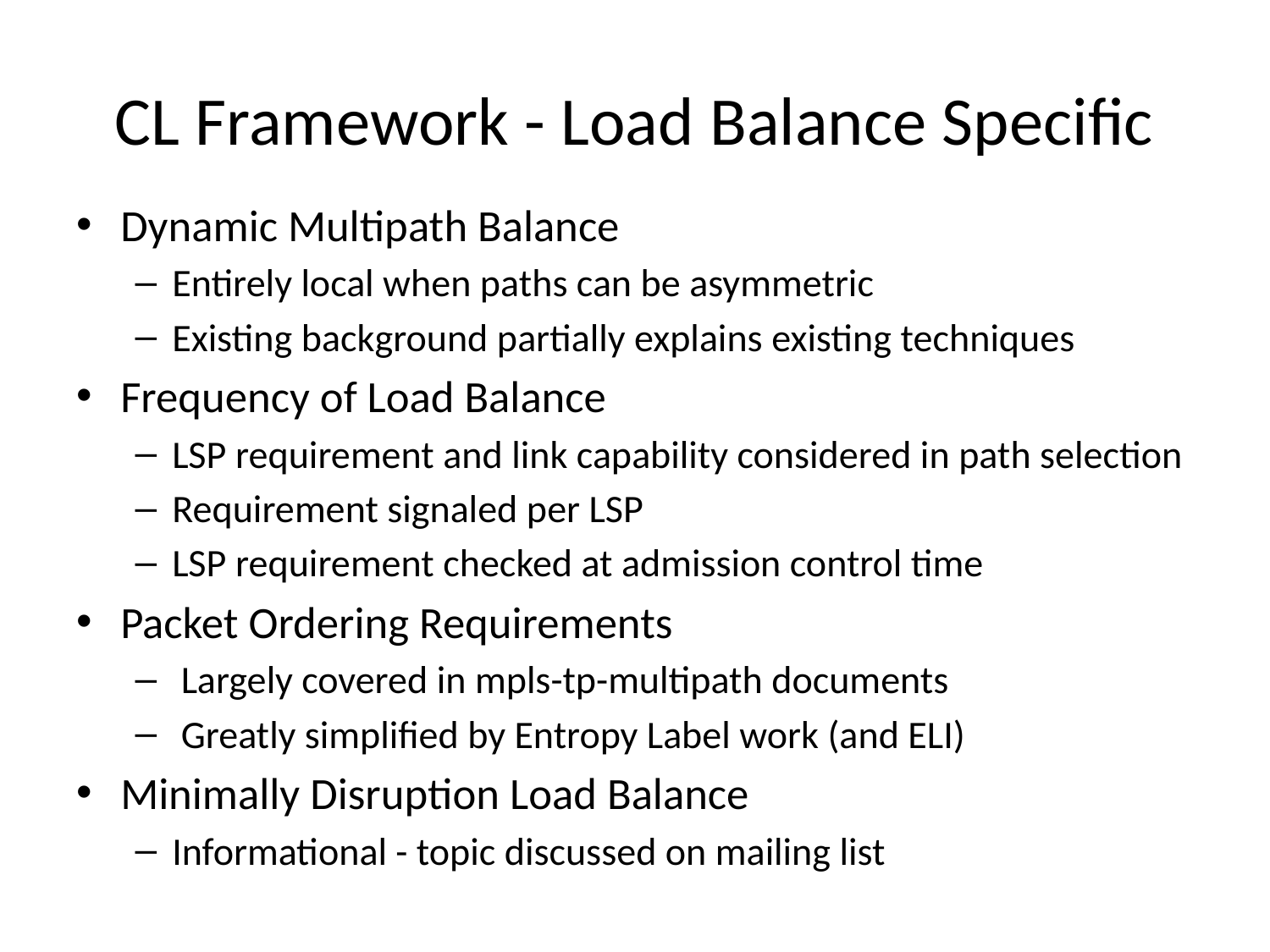

# CL Framework - Load Balance Specific
Dynamic Multipath Balance
Entirely local when paths can be asymmetric
Existing background partially explains existing techniques
Frequency of Load Balance
LSP requirement and link capability considered in path selection
Requirement signaled per LSP
LSP requirement checked at admission control time
Packet Ordering Requirements
 Largely covered in mpls-tp-multipath documents
 Greatly simplified by Entropy Label work (and ELI)
Minimally Disruption Load Balance
Informational - topic discussed on mailing list